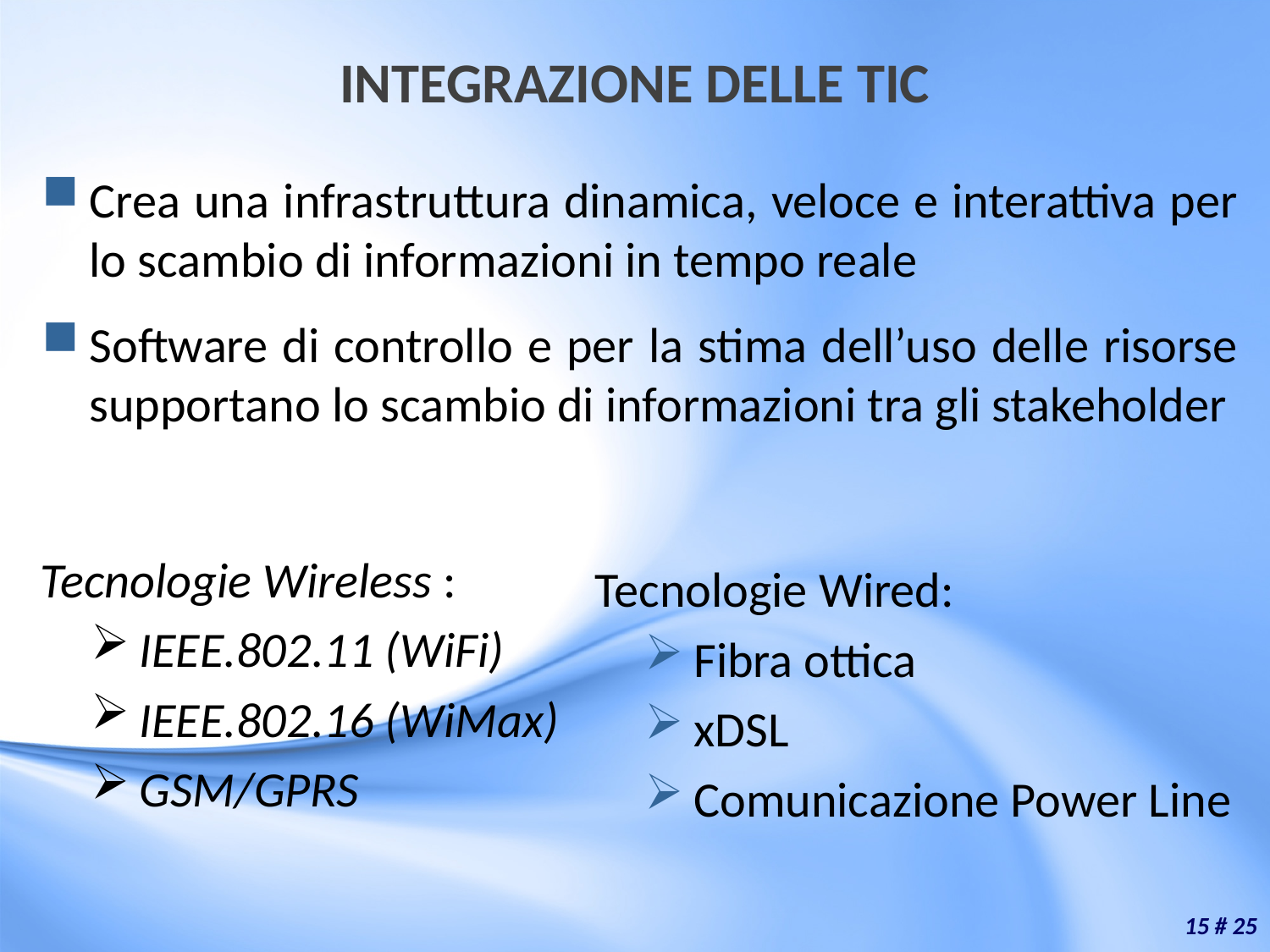

# INTEGRAZIONE DELLE TIC
Crea una infrastruttura dinamica, veloce e interattiva per lo scambio di informazioni in tempo reale
Software di controllo e per la stima dell’uso delle risorse supportano lo scambio di informazioni tra gli stakeholder
Tecnologie Wireless :
IEEE.802.11 (WiFi)
IEEE.802.16 (WiMax)
GSM/GPRS
Tecnologie Wired:
Fibra ottica
xDSL
Comunicazione Power Line
15 # 25